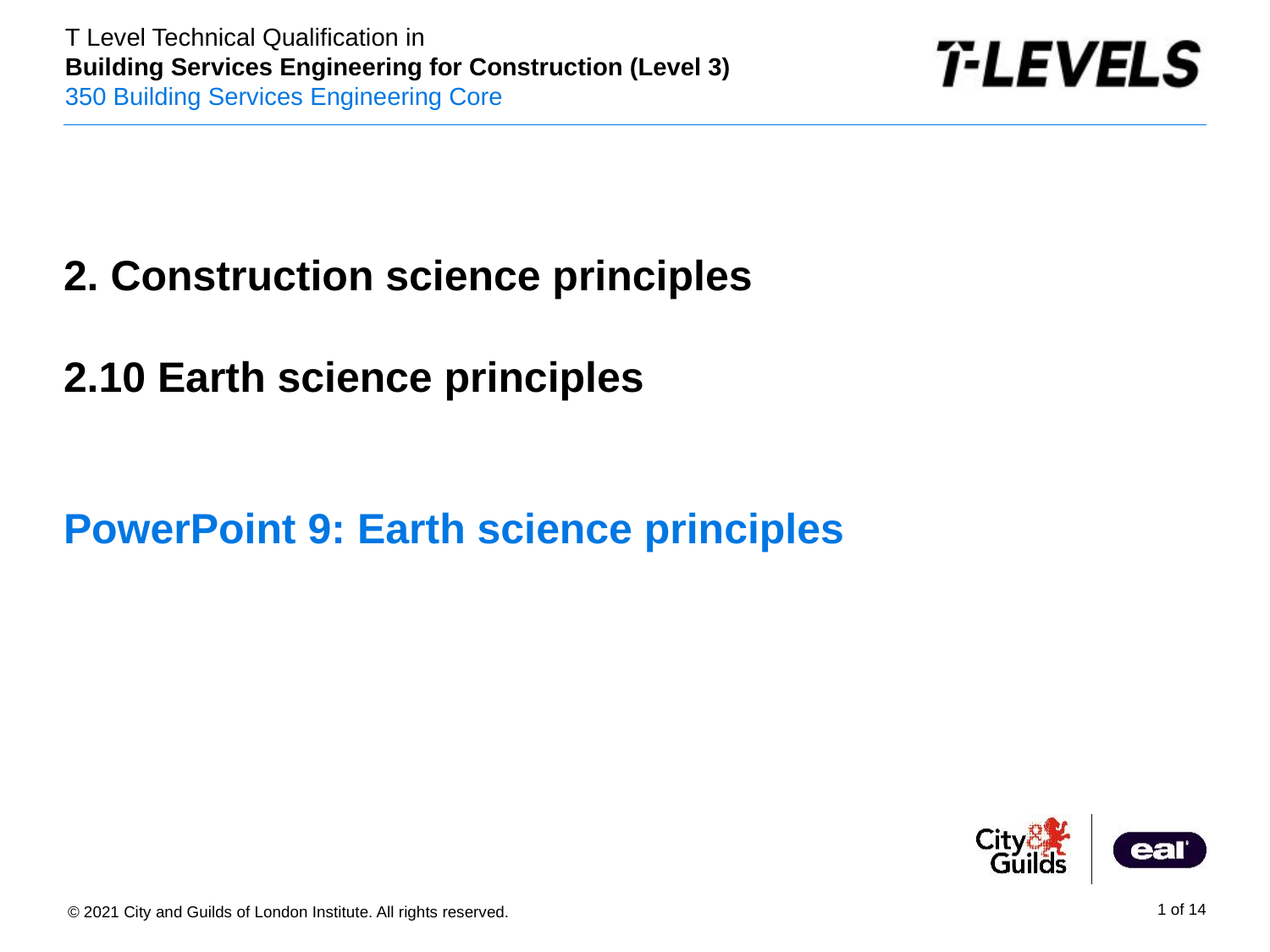

PowerPoint presentation
2. Construction science principles

2.10 Earth science principles

# PowerPoint 9: Earth science principles